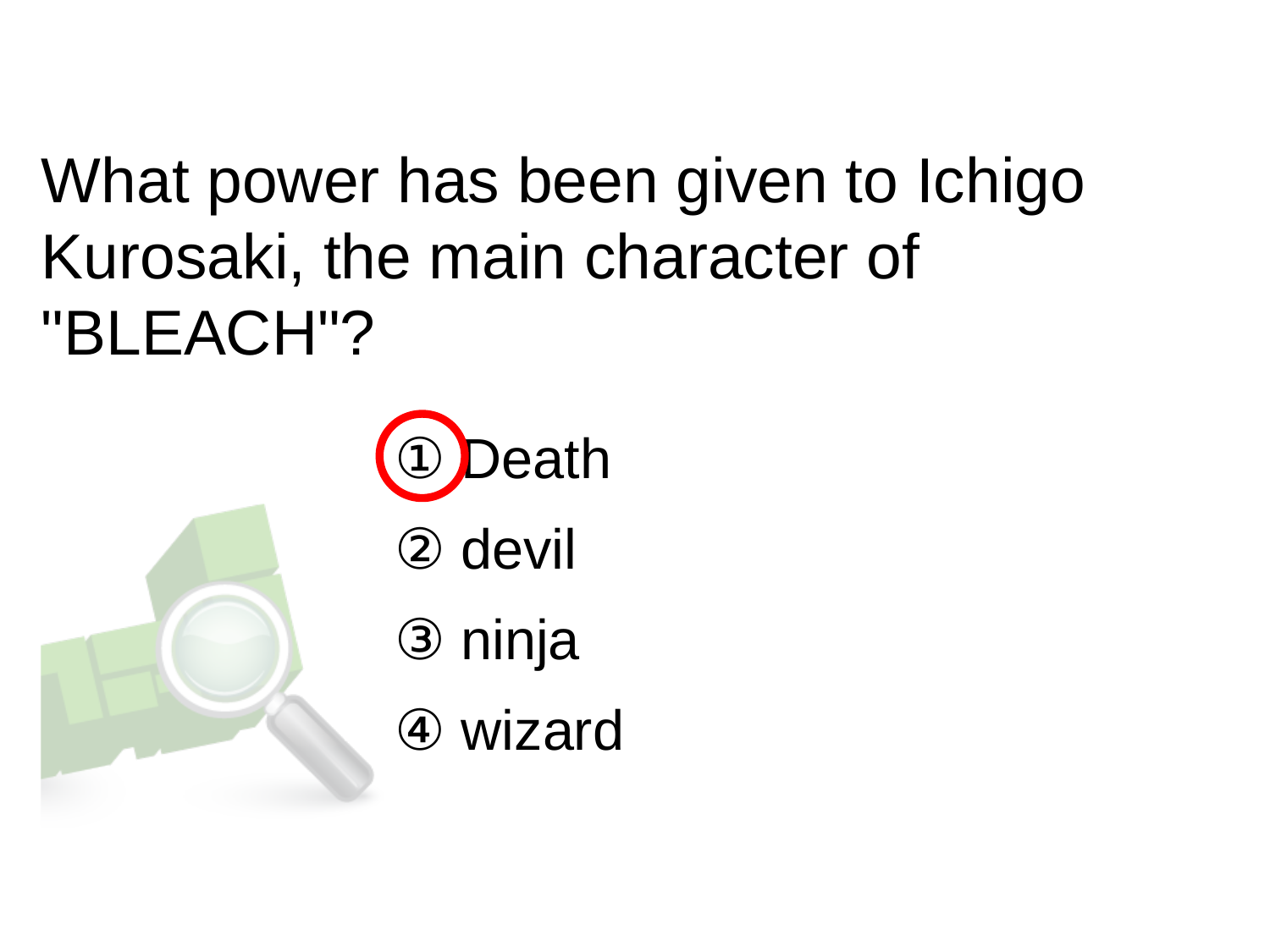

# What power has been given to Ichigo Kurosaki, the main character of "BLEACH"?

① Death
② devil
③ ninja
④ wizard